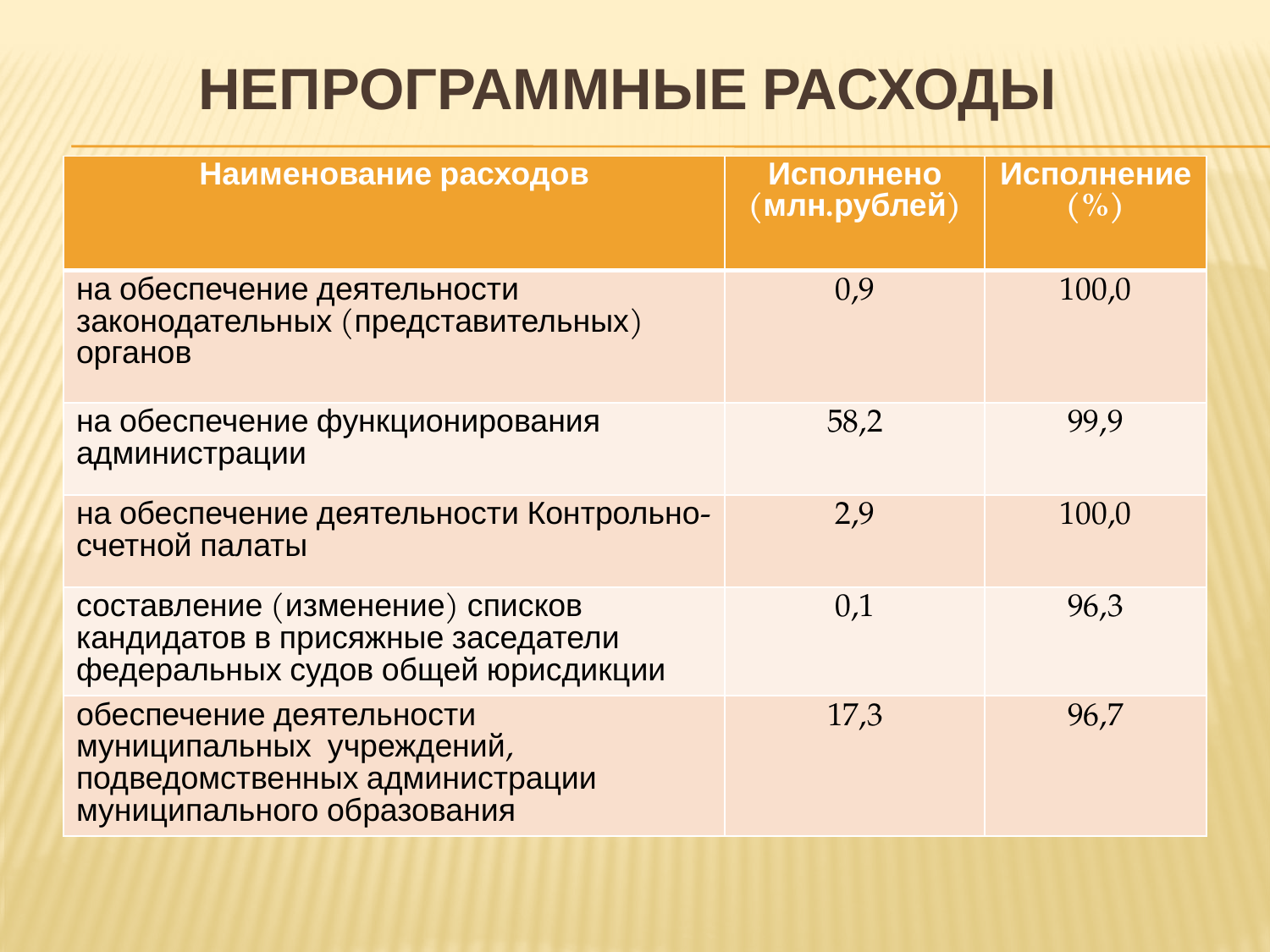

# Непрограммные расходы
| Наименование расходов | Исполнено (млн.рублей) | Исполнение (%) |
| --- | --- | --- |
| на обеспечение деятельности законодательных (представительных) органов | 0,9 | 100,0 |
| на обеспечение функционирования администрации | 58,2 | 99,9 |
| на обеспечение деятельности Контрольно-счетной палаты | 2,9 | 100,0 |
| составление (изменение) списков кандидатов в присяжные заседатели федеральных судов общей юрисдикции | 0,1 | 96,3 |
| обеспечение деятельности муниципальных учреждений, подведомственных администрации муниципального образования | 17,3 | 96,7 |